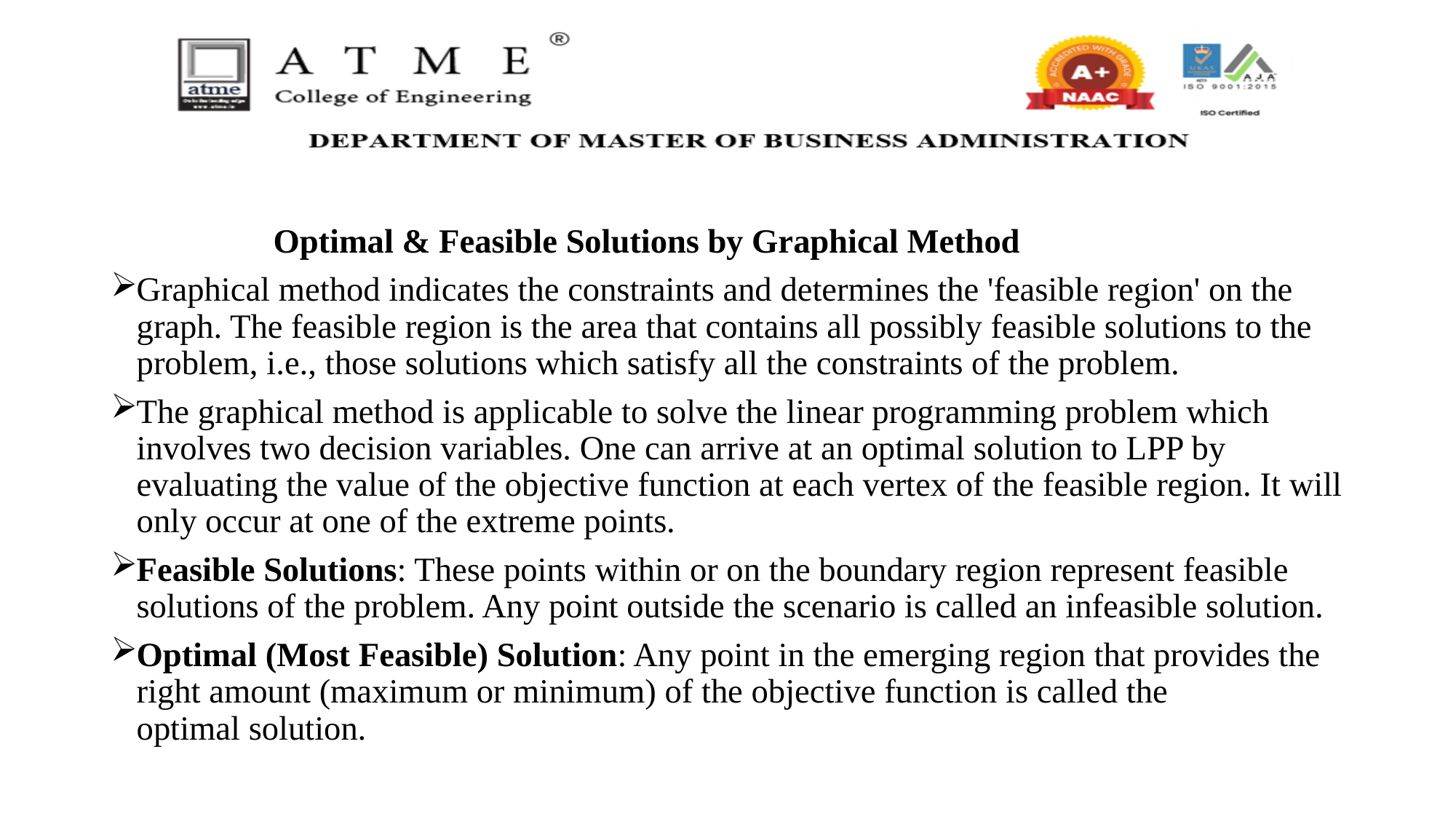

Optimal & Feasible Solutions by Graphical Method
Graphical method indicates the constraints and determines the 'feasible region' on the graph. The feasible region is the area that contains all possibly feasible solutions to the problem, i.e., those solutions which satisfy all the constraints of the problem.
The graphical method is applicable to solve the linear programming problem which involves two decision variables. One can arrive at an optimal solution to LPP by evaluating the value of the objective function at each vertex of the feasible region. It will only occur at one of the extreme points.
Feasible Solutions: These points within or on the boundary region represent feasible solutions of the problem. Any point outside the scenario is called an infeasible solution.
Optimal (Most Feasible) Solution: Any point in the emerging region that provides the right amount (maximum or minimum) of the objective function is called the optimal solution.